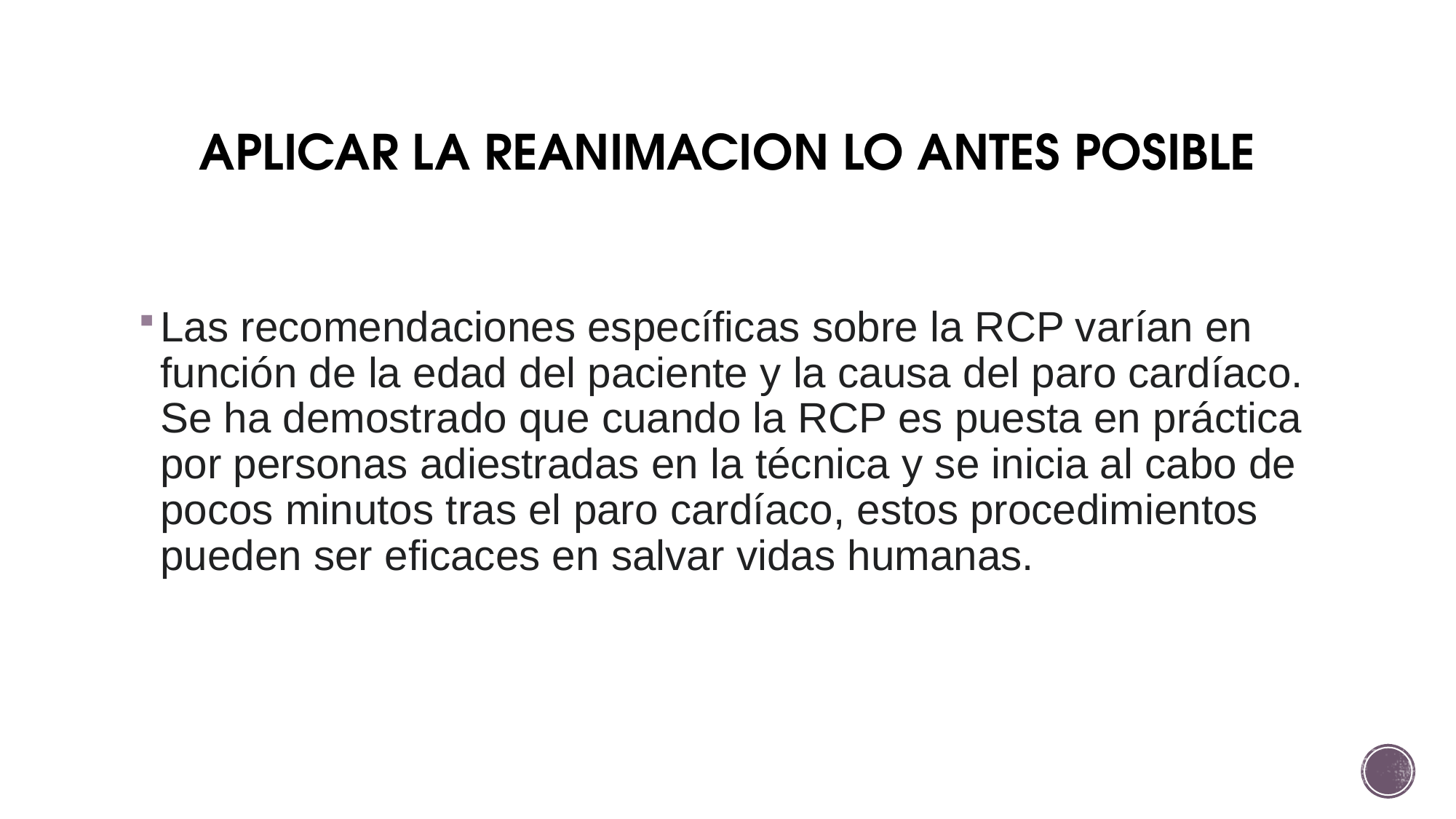

# APLICAR LA REANIMACION LO ANTES POSIBLE
Las recomendaciones específicas sobre la RCP varían en función de la edad del paciente y la causa del paro cardíaco. Se ha demostrado que cuando la RCP es puesta en práctica por personas adiestradas en la técnica y se inicia al cabo de pocos minutos tras el paro cardíaco, estos procedimientos pueden ser eficaces en salvar vidas humanas.